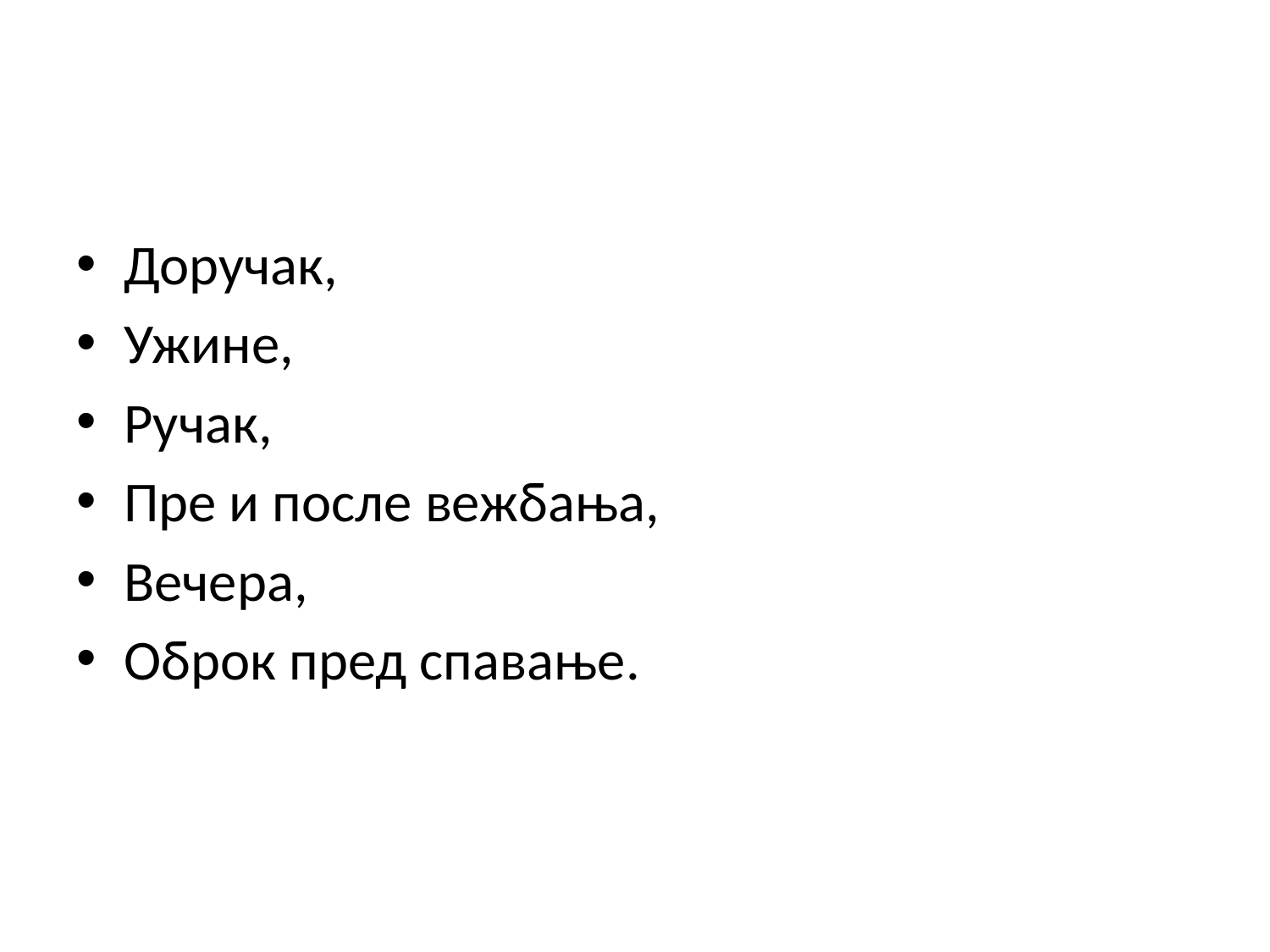

Доручак,
Ужине,
Ручак,
Пре и после вежбања,
Вечера,
Оброк пред спавање.